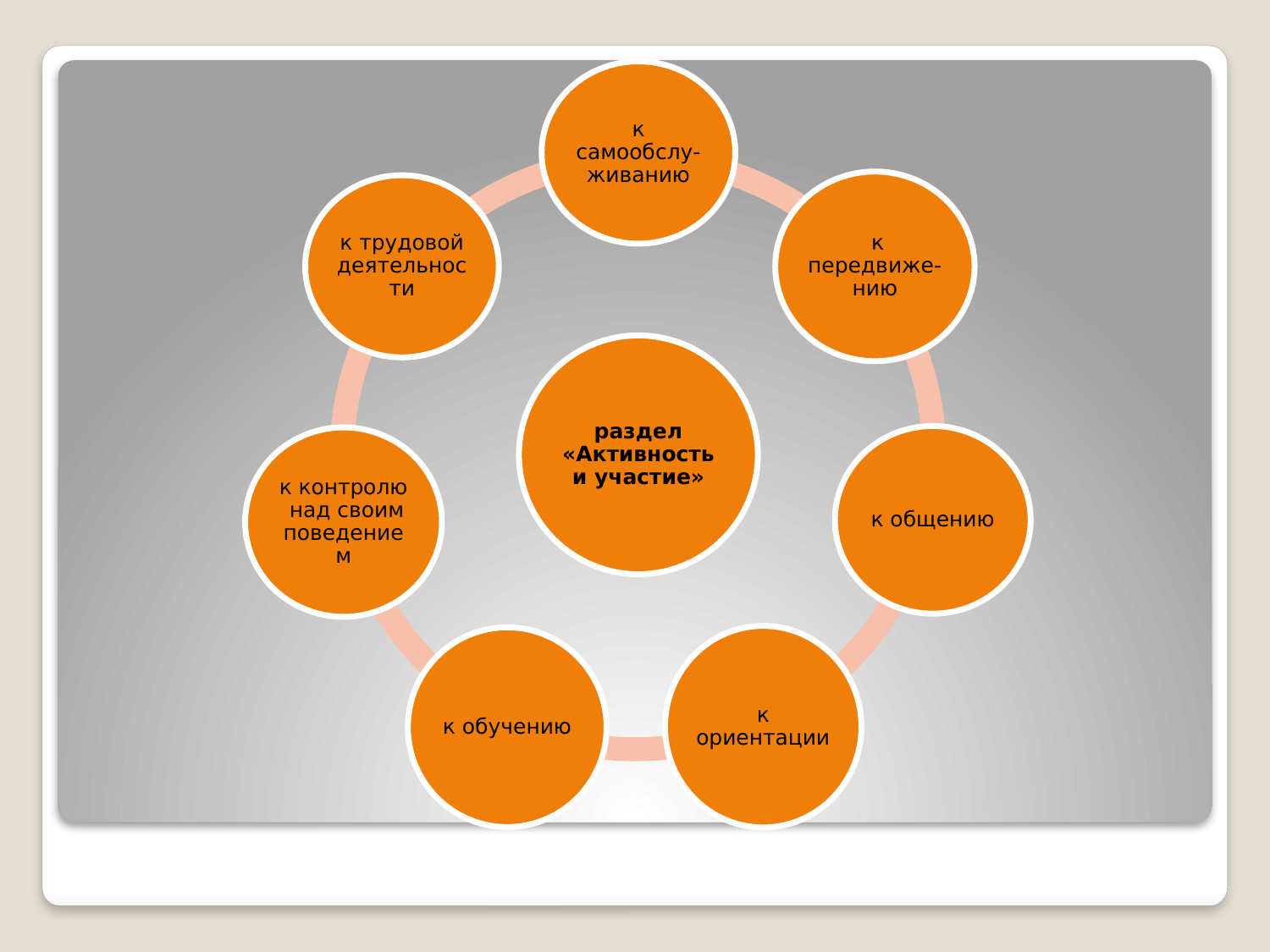

раздел «Активность и участие»
к самообслу-живанию
 к передвиже-нию
к общению
к ориентации
к обучению
к контролю  над своим поведением
к трудовой деятельности